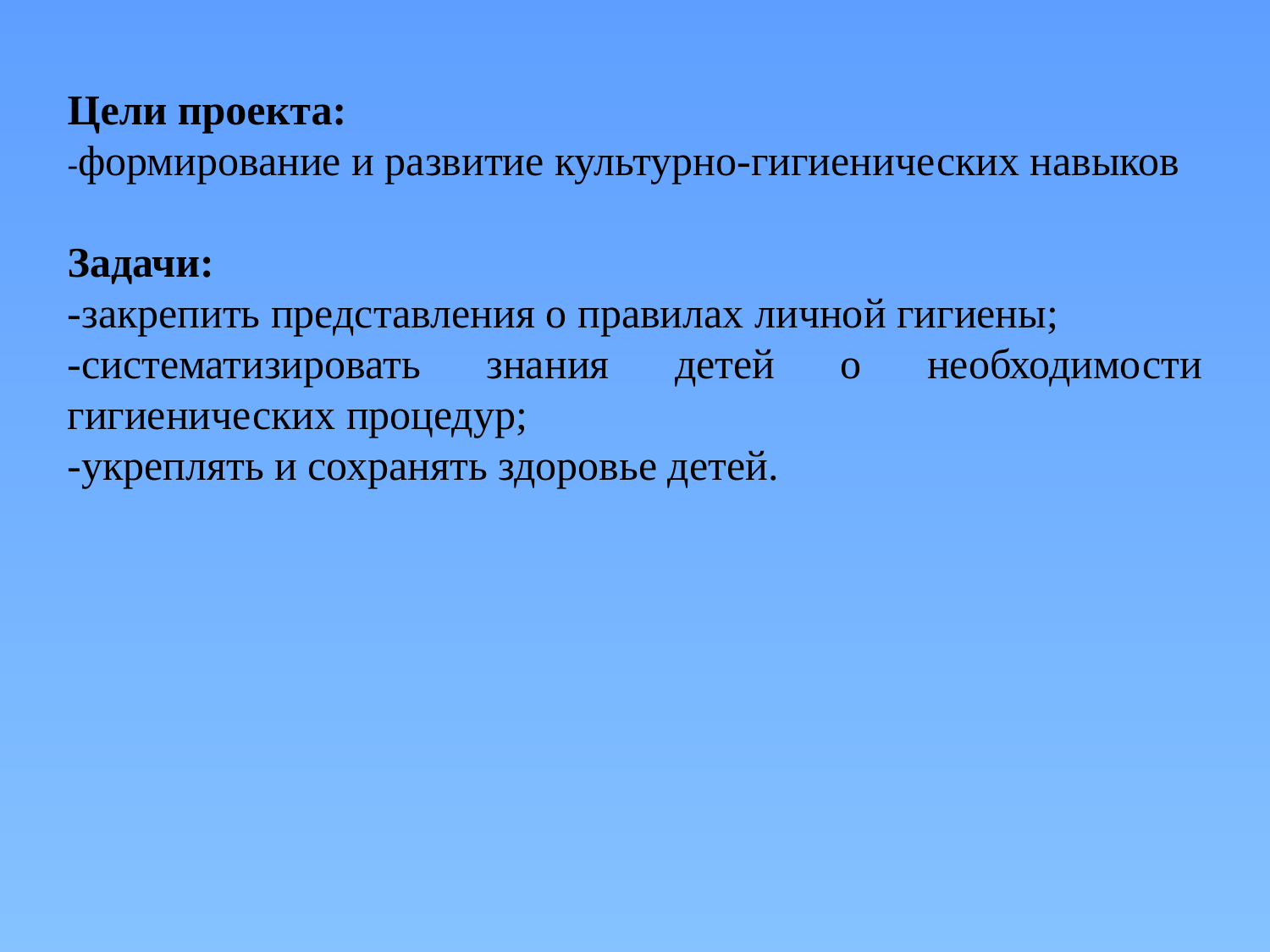

Цели проекта:
-формирование и развитие культурно-гигиенических навыков

Задачи:
-закрепить представления о правилах личной гигиены;
-систематизировать знания детей о необходимости гигиенических процедур;
-укреплять и сохранять здоровье детей.